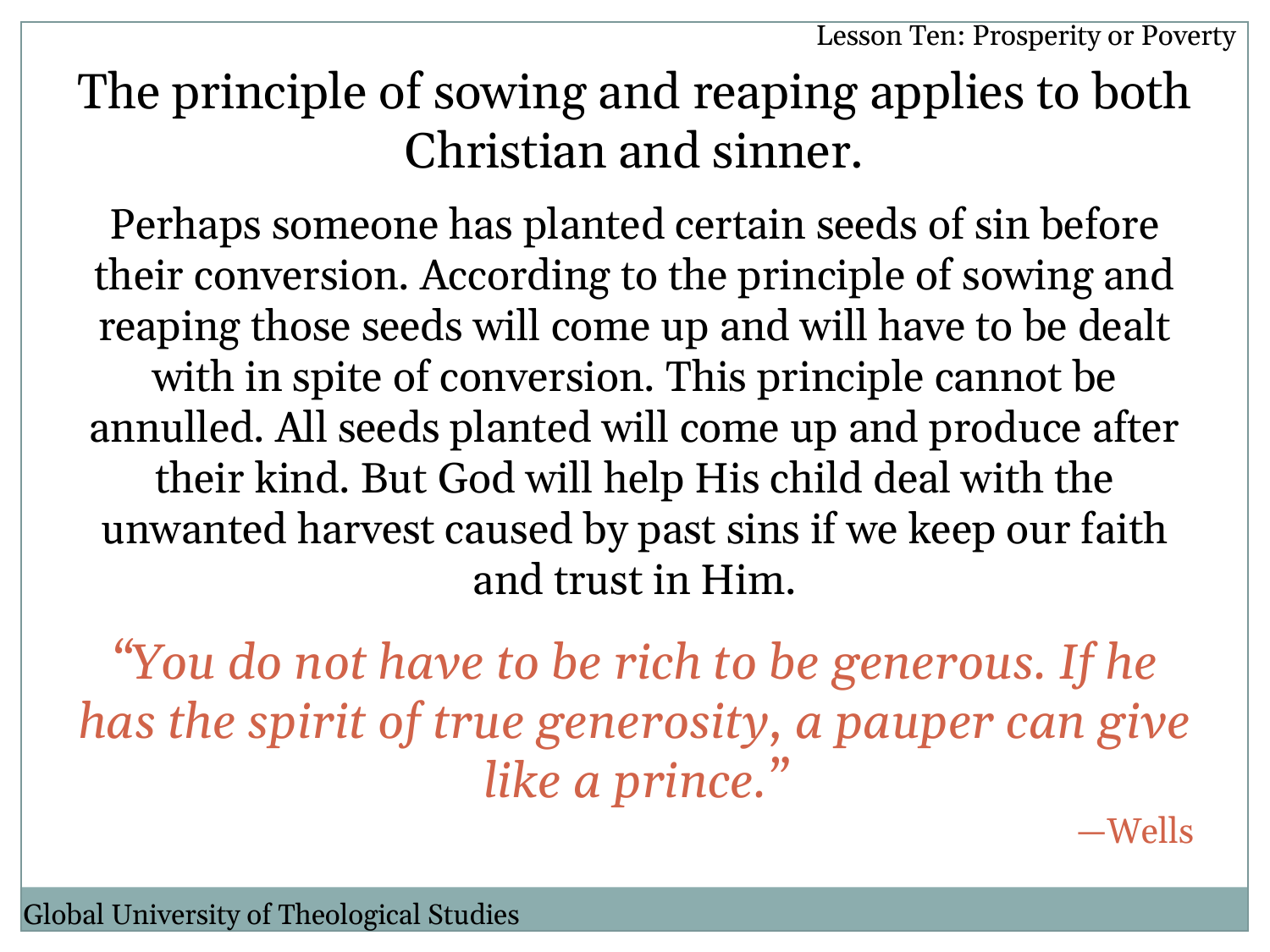

Lesson Ten: Prosperity or Poverty
The principle of sowing and reaping applies to both Christian and sinner.
Perhaps someone has planted certain seeds of sin before their conversion. According to the principle of sowing and reaping those seeds will come up and will have to be dealt with in spite of conversion. This principle cannot be annulled. All seeds planted will come up and produce after their kind. But God will help His child deal with the unwanted harvest caused by past sins if we keep our faith and trust in Him.
“You do not have to be rich to be generous. If he has the spirit of true generosity, a pauper can give like a prince.”
—Wells
Global University of Theological Studies